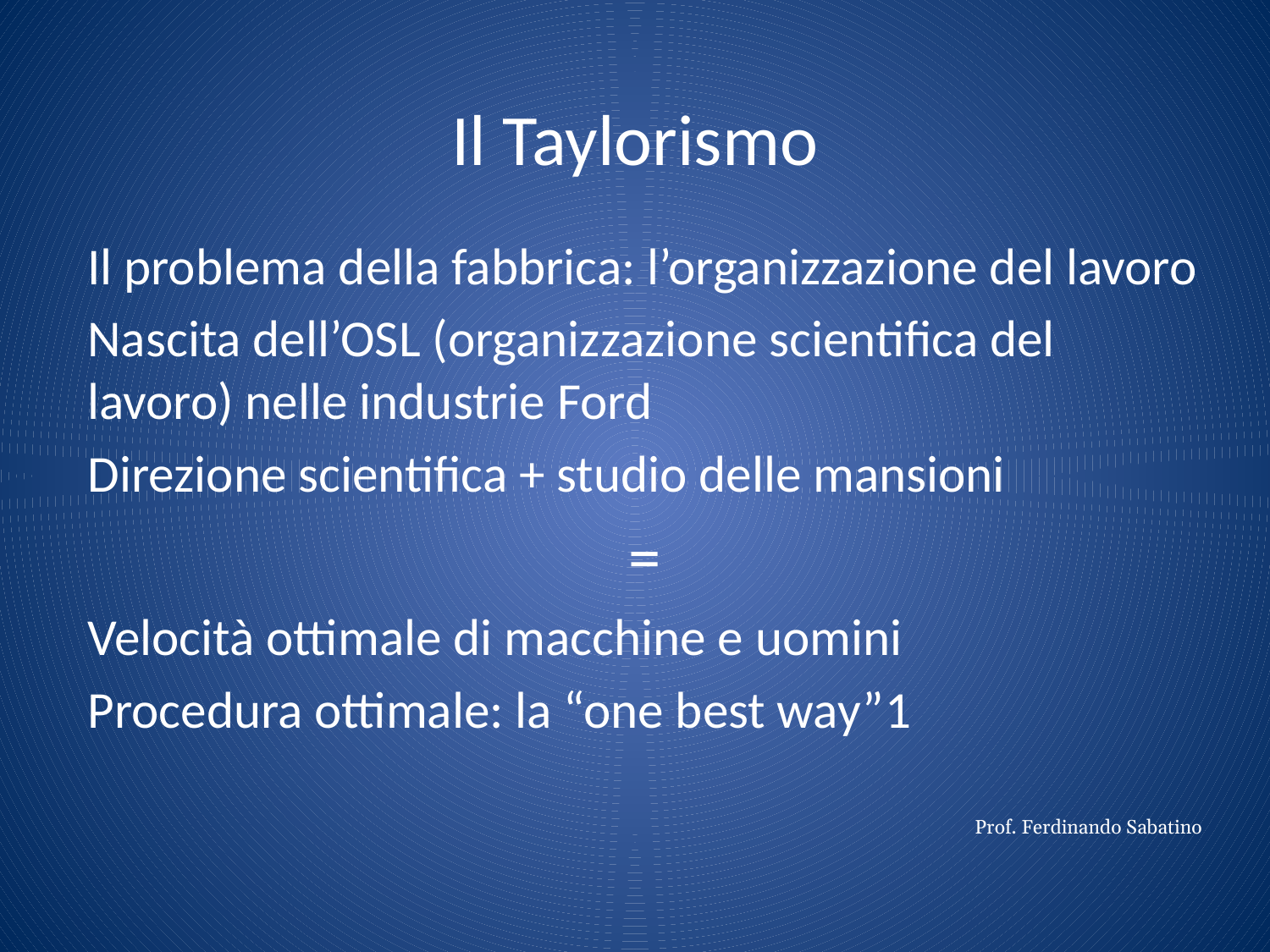

# Il Taylorismo
Il problema della fabbrica: l’organizzazione del lavoro
Nascita dell’OSL (organizzazione scientifica del lavoro) nelle industrie Ford
Direzione scientifica + studio delle mansioni
=
Velocità ottimale di macchine e uomini
Procedura ottimale: la “one best way”1

Prof. Ferdinando Sabatino